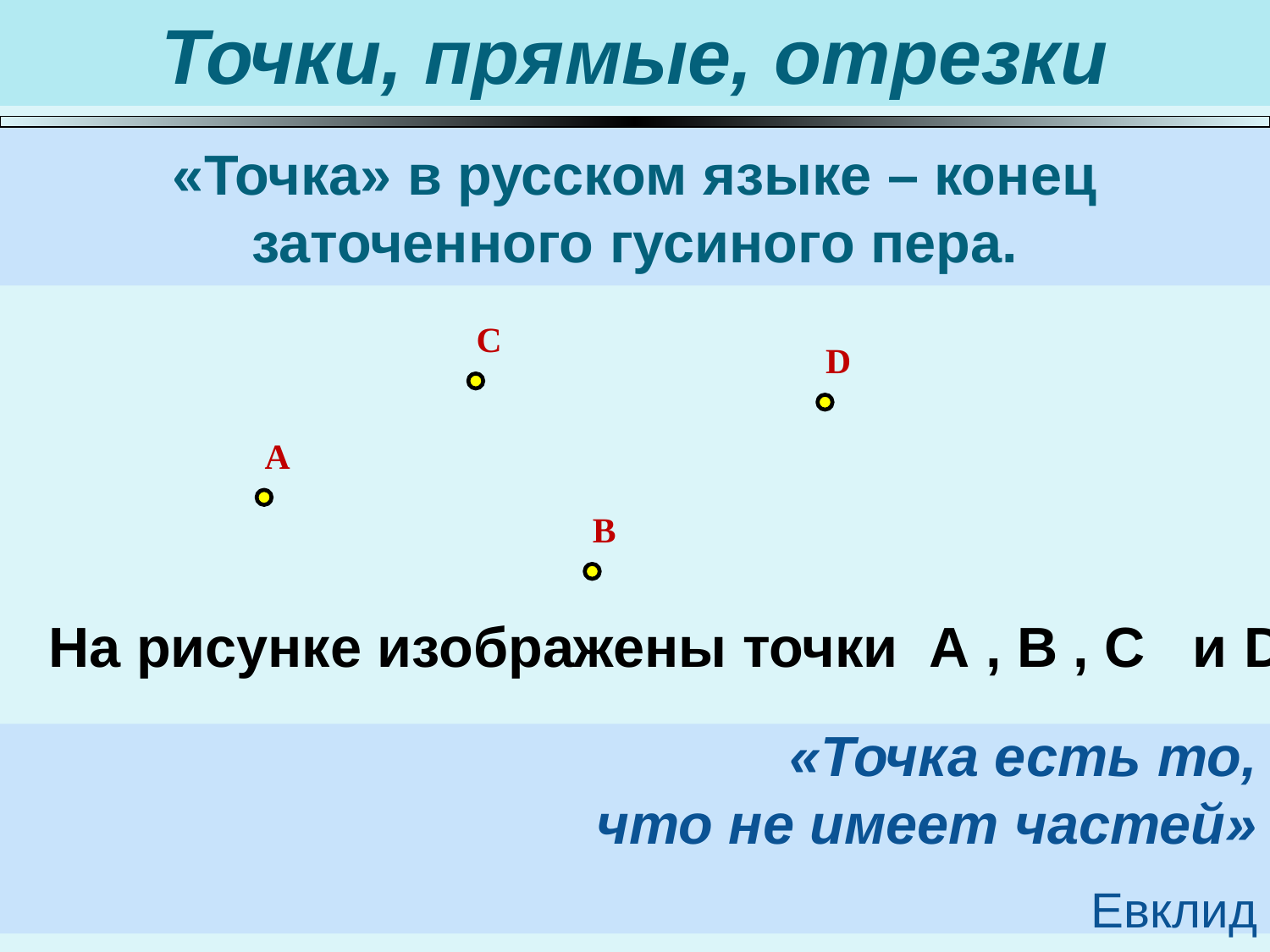

Точки, прямые, отрезки

«Точка» в русском языке – конец заточенного гусиного пера.
C
D

A

B

На рисунке изображены точки  А , В , С   и D.
«Точка есть то,
что не имеет частей»
Евклид